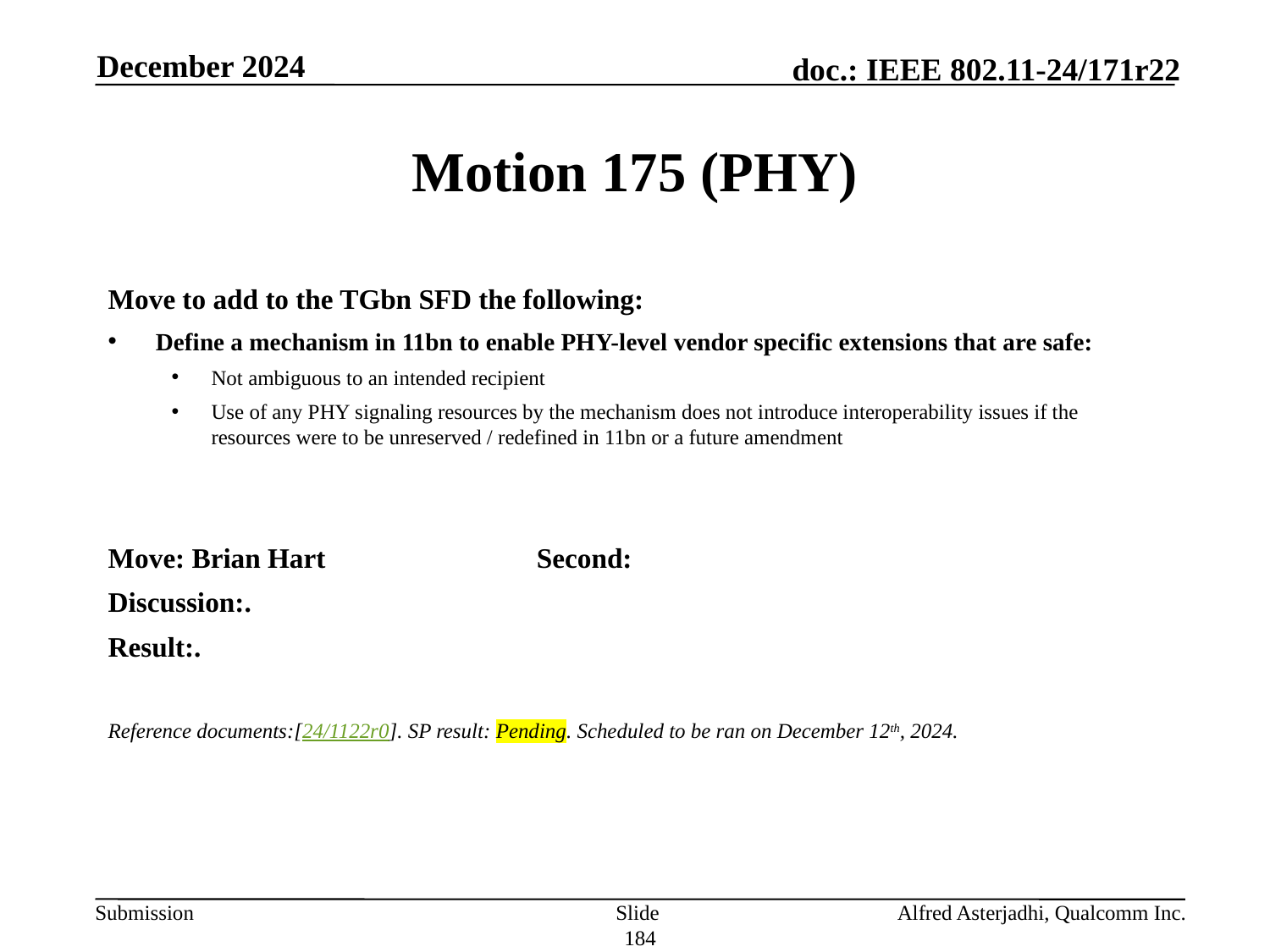

December 2024
# Motion 175 (PHY)
Move to add to the TGbn SFD the following:
Define a mechanism in 11bn to enable PHY-level vendor specific extensions that are safe:
Not ambiguous to an intended recipient
Use of any PHY signaling resources by the mechanism does not introduce interoperability issues if the resources were to be unreserved / redefined in 11bn or a future amendment

Move: Brian Hart 		Second:
Discussion:.
Result:.

Reference documents:[24/1122r0]. SP result: Pending. Scheduled to be ran on December 12th, 2024.

Slide 184
Alfred Asterjadhi, Qualcomm Inc.